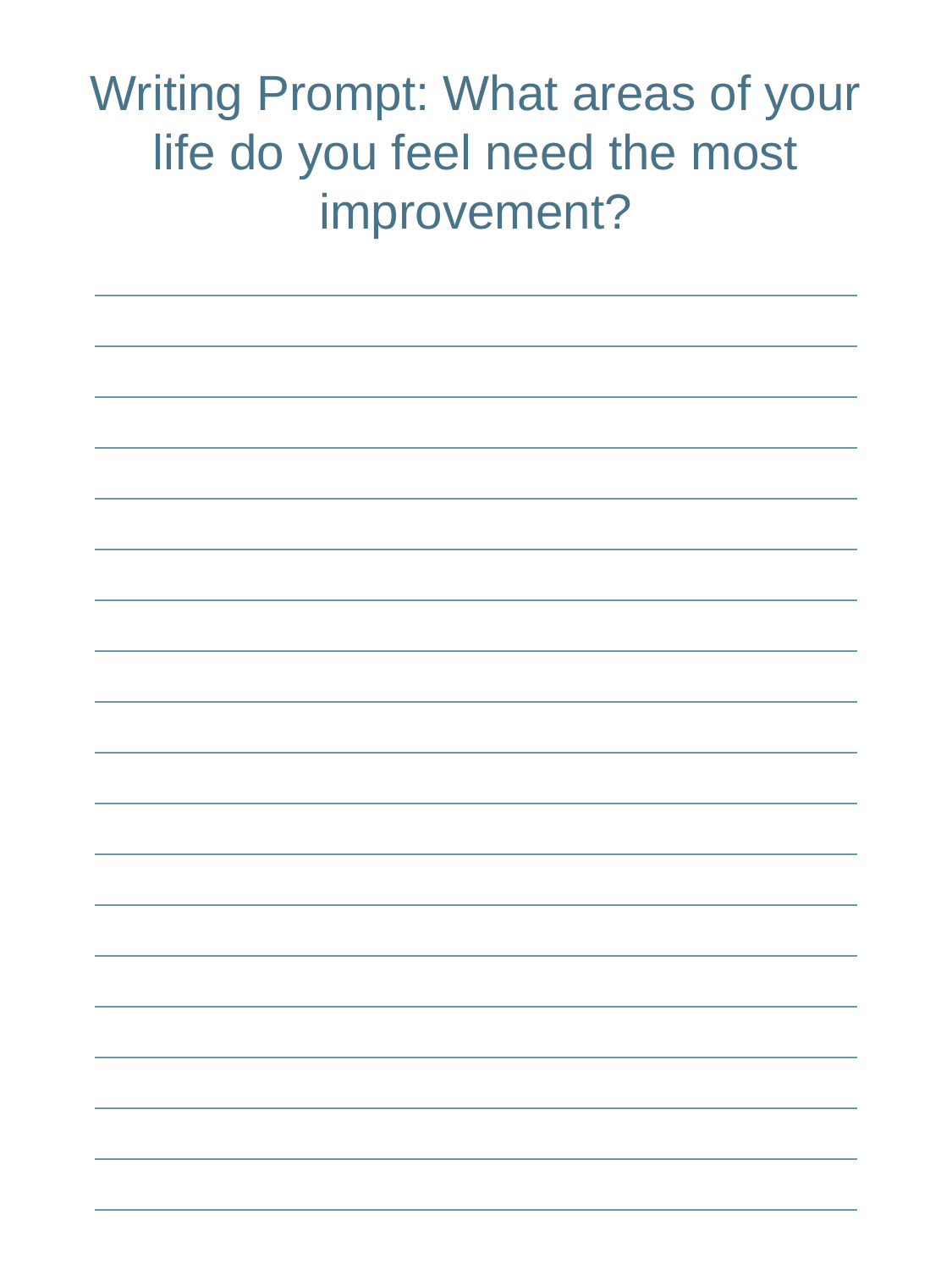

Writing Prompt: What areas of your life do you feel need the most improvement?
|  |
| --- |
|  |
|  |
|  |
|  |
|  |
|  |
|  |
|  |
|  |
|  |
|  |
|  |
|  |
|  |
|  |
|  |
|  |